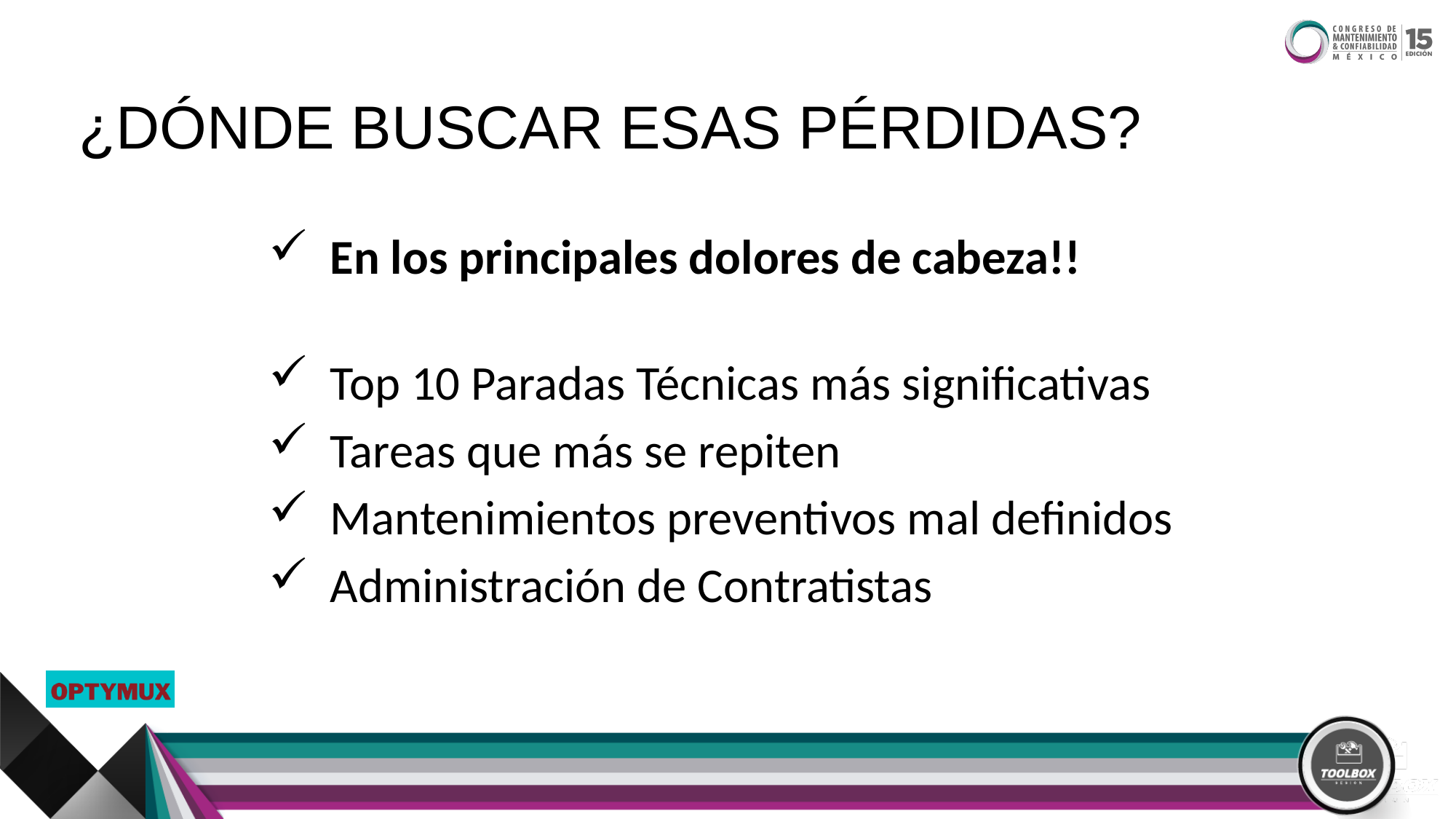

¿DÓNDE BUSCAR ESAS PÉRDIDAS?
En los principales dolores de cabeza!!
Top 10 Paradas Técnicas más significativas
Tareas que más se repiten
Mantenimientos preventivos mal definidos
Administración de Contratistas